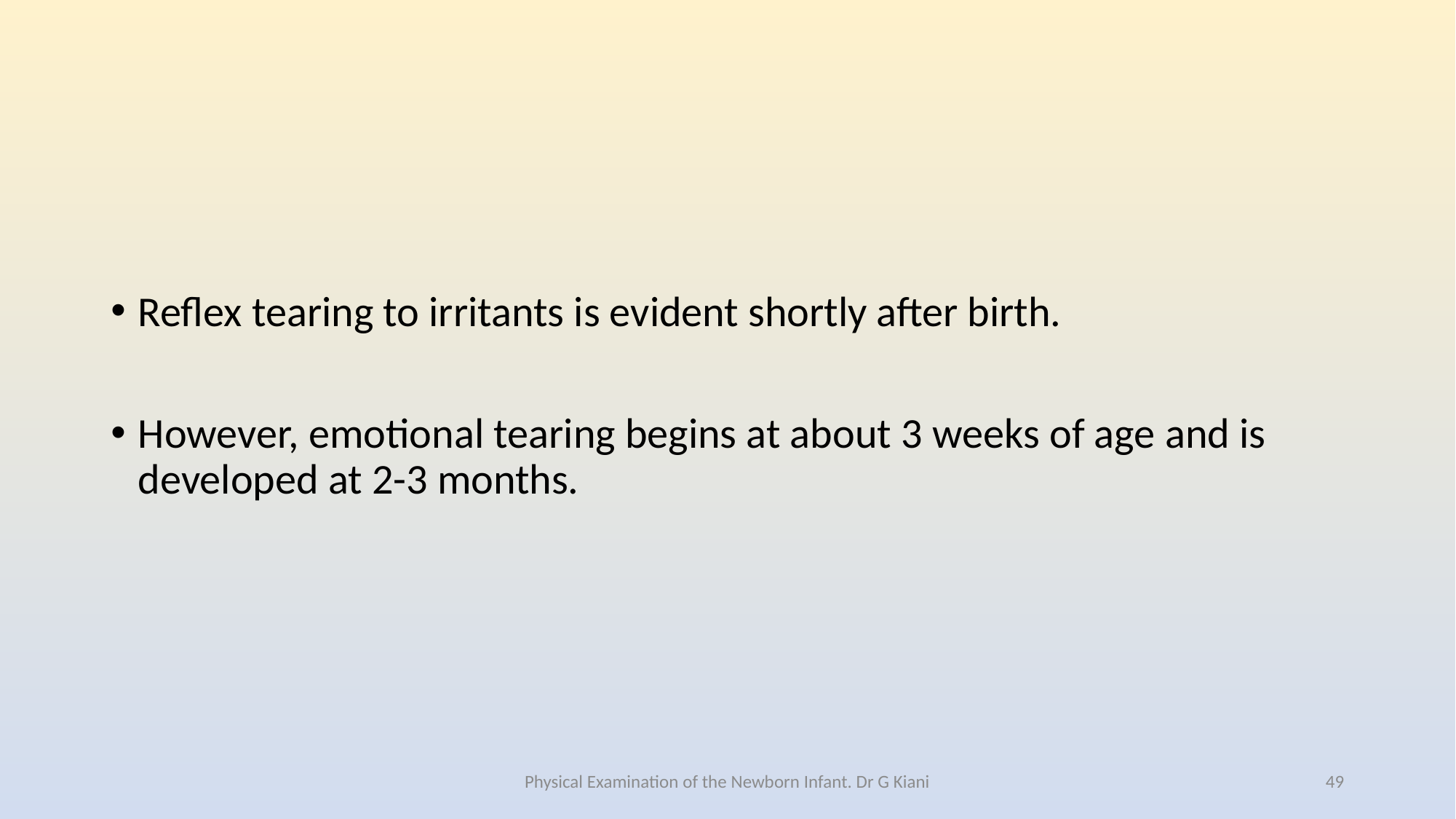

Reflex tearing to irritants is evident shortly after birth.

However, emotional tearing begins at about 3 weeks of age and is developed at 2-3 months.
Physical Examination of the Newborn Infant. Dr G Kiani
49